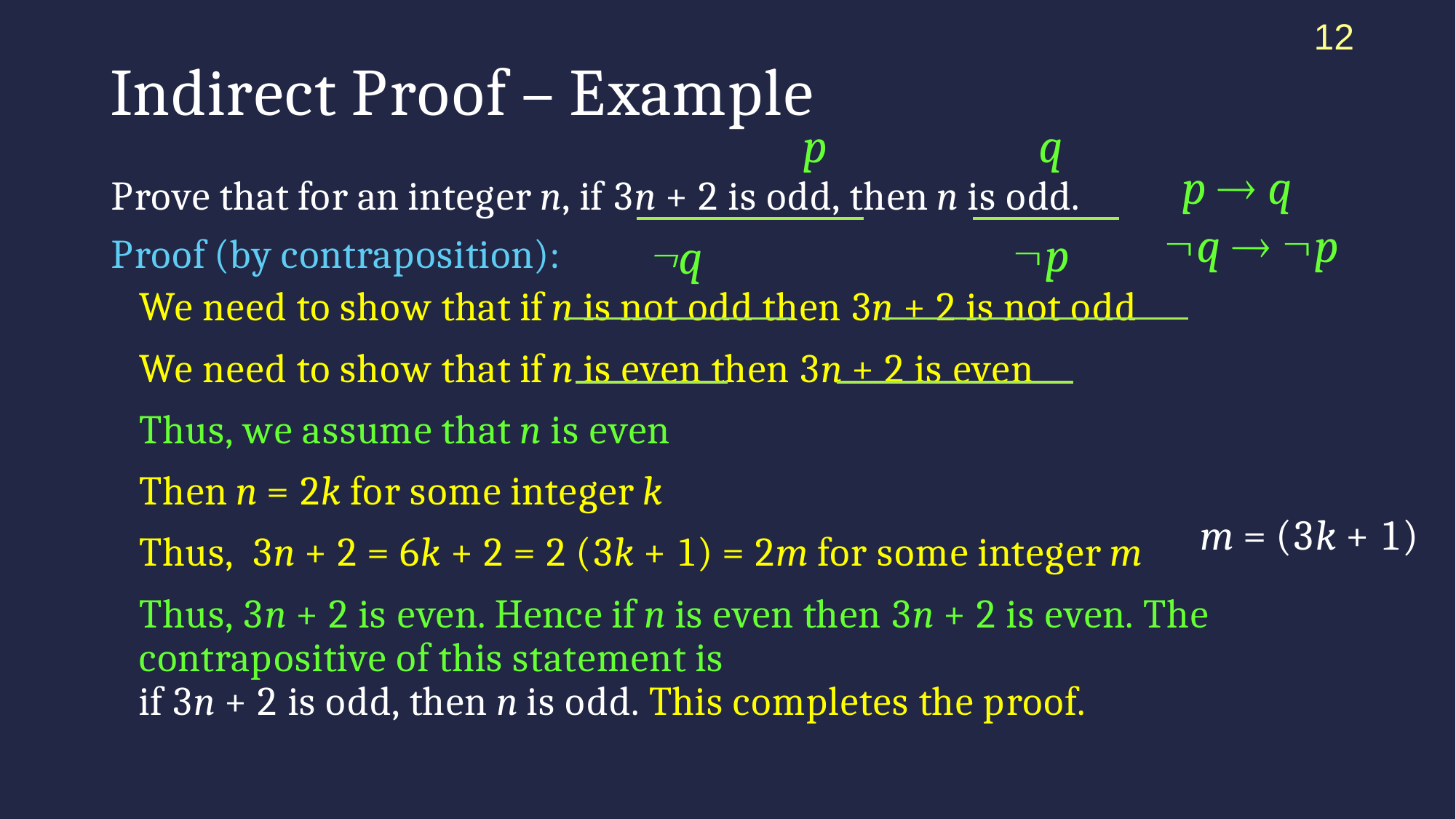

12
# Indirect Proof – Example
q
p
p → q
Prove that for an integer n, if 3n + 2 is odd, then n is odd.
Proof (by contraposition):
We need to show that if n is not odd then 3n + 2 is not odd
We need to show that if n is even then 3n + 2 is even
Thus, we assume that n is even
Then n = 2k for some integer k
Thus,  3n + 2 = 6k + 2 = 2 (3k + 1) = 2m for some integer m
Thus, 3n + 2 is even. Hence if n is even then 3n + 2 is even. The contrapositive of this statement is
if 3n + 2 is odd, then n is odd. This completes the proof.
¬q → ¬p
¬p
¬q
m = (3k + 1)